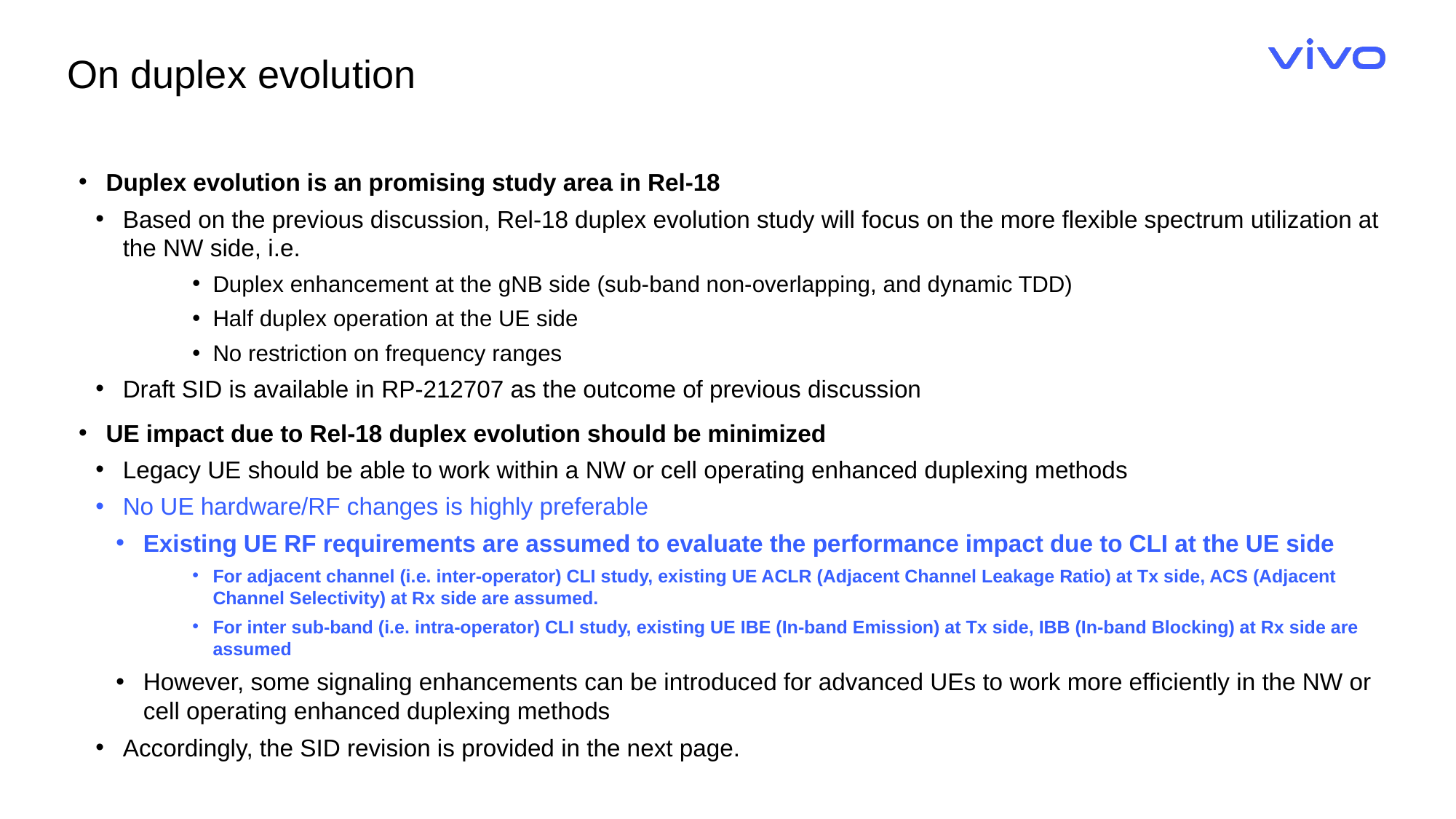

On duplex evolution

Duplex evolution is an promising study area in Rel-18
Based on the previous discussion, Rel-18 duplex evolution study will focus on the more flexible spectrum utilization at the NW side, i.e.
Duplex enhancement at the gNB side (sub-band non-overlapping, and dynamic TDD)
Half duplex operation at the UE side
No restriction on frequency ranges
Draft SID is available in RP-212707 as the outcome of previous discussion
UE impact due to Rel-18 duplex evolution should be minimized
Legacy UE should be able to work within a NW or cell operating enhanced duplexing methods
No UE hardware/RF changes is highly preferable
Existing UE RF requirements are assumed to evaluate the performance impact due to CLI at the UE side
For adjacent channel (i.e. inter-operator) CLI study, existing UE ACLR (Adjacent Channel Leakage Ratio) at Tx side, ACS (Adjacent Channel Selectivity) at Rx side are assumed.
For inter sub-band (i.e. intra-operator) CLI study, existing UE IBE (In-band Emission) at Tx side, IBB (In-band Blocking) at Rx side are assumed
However, some signaling enhancements can be introduced for advanced UEs to work more efficiently in the NW or cell operating enhanced duplexing methods
Accordingly, the SID revision is provided in the next page.